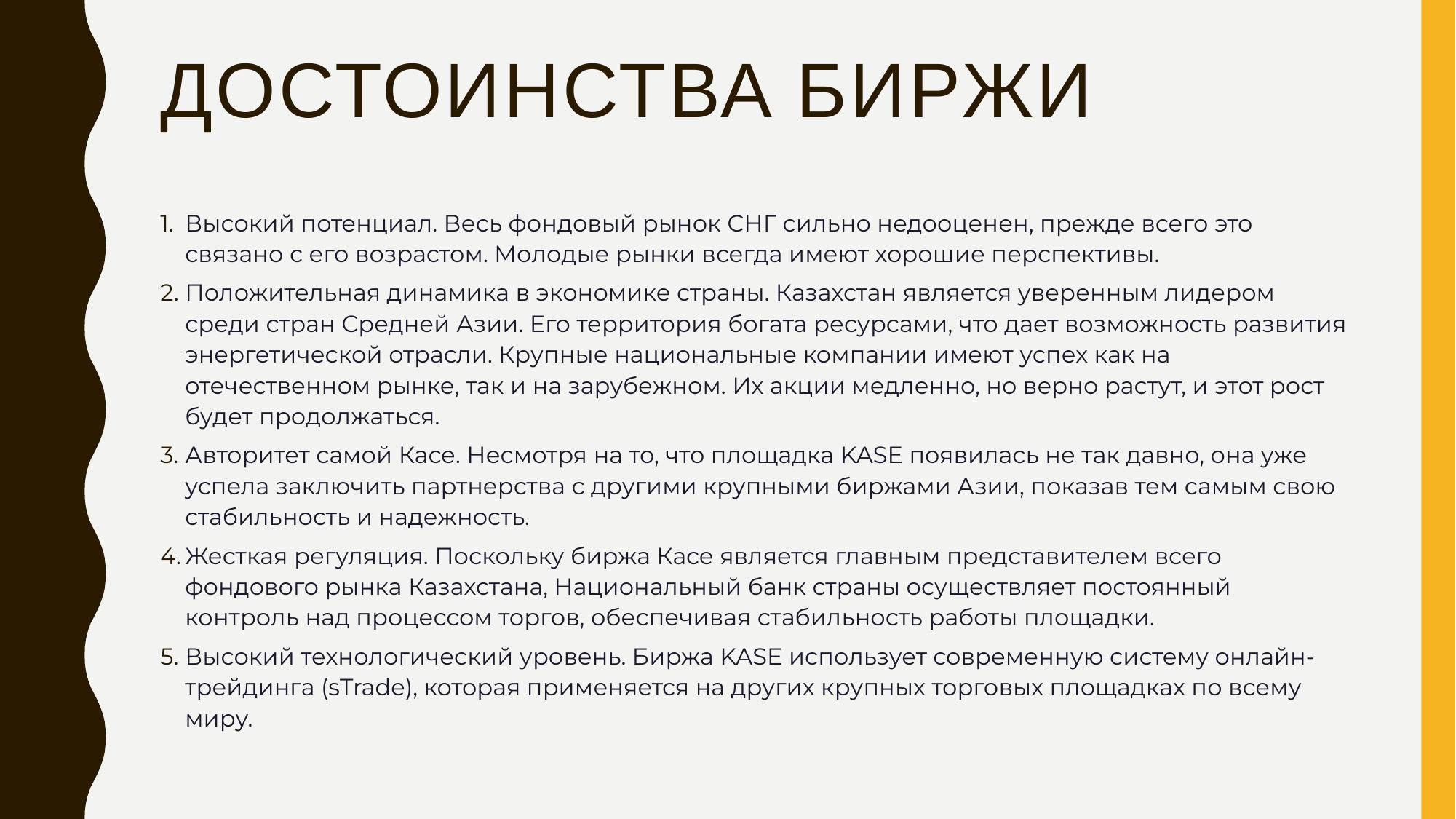

# Достоинства биржи
Высокий потенциал. Весь фондовый рынок СНГ сильно недооценен, прежде всего это связано с его возрастом. Молодые рынки всегда имеют хорошие перспективы.
Положительная динамика в экономике страны. Казахстан является уверенным лидером среди стран Средней Азии. Его территория богата ресурсами, что дает возможность развития энергетической отрасли. Крупные национальные компании имеют успех как на отечественном рынке, так и на зарубежном. Их акции медленно, но верно растут, и этот рост будет продолжаться.
Авторитет самой Касе. Несмотря на то, что площадка KASE появилась не так давно, она уже успела заключить партнерства с другими крупными биржами Азии, показав тем самым свою стабильность и надежность.
Жесткая регуляция. Поскольку биржа Касе является главным представителем всего фондового рынка Казахстана, Национальный банк страны осуществляет постоянный контроль над процессом торгов, обеспечивая стабильность работы площадки.
Высокий технологический уровень. Биржа KASE использует современную систему онлайн-трейдинга (sTrade), которая применяется на других крупных торговых площадках по всему миру.